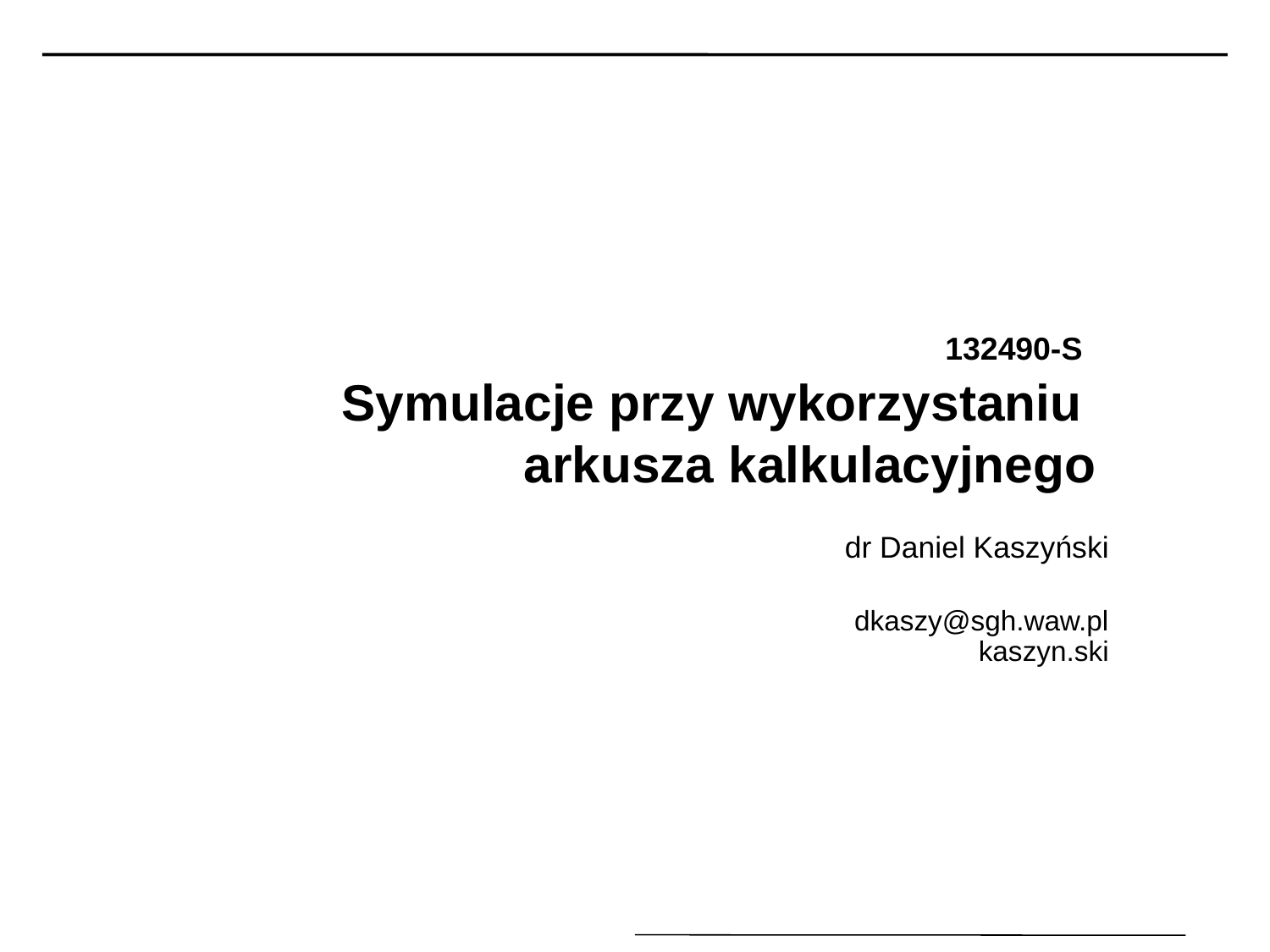

132490-S
Symulacje przy wykorzystaniu
arkusza kalkulacyjnego
dr Daniel Kaszyński
dkaszy@sgh.waw.pl
kaszyn.ski